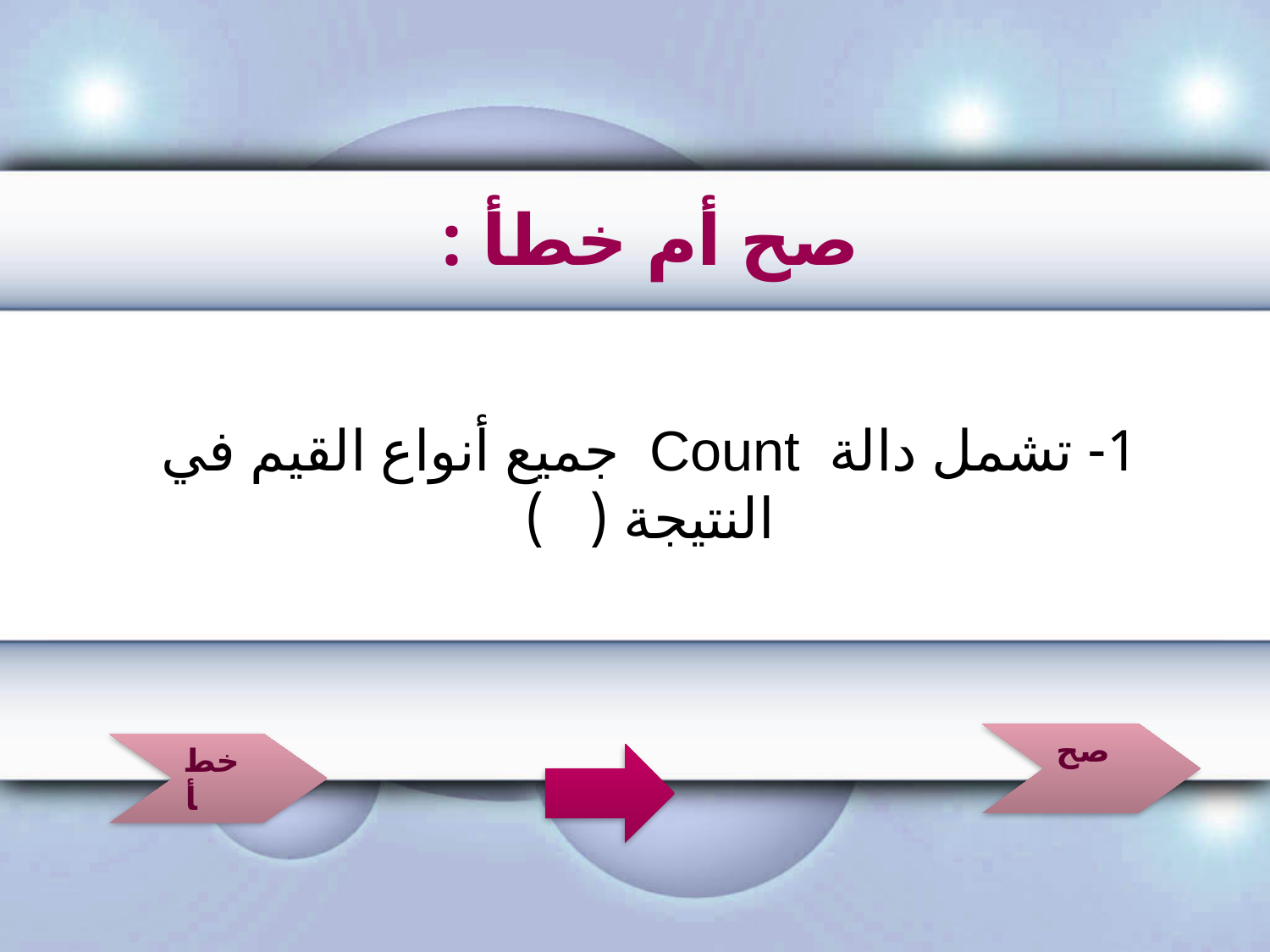

صح أم خطأ :

1- تشمل دالة  Count  جميع أنواع القيم في النتيجة (   )
صح
خطأ